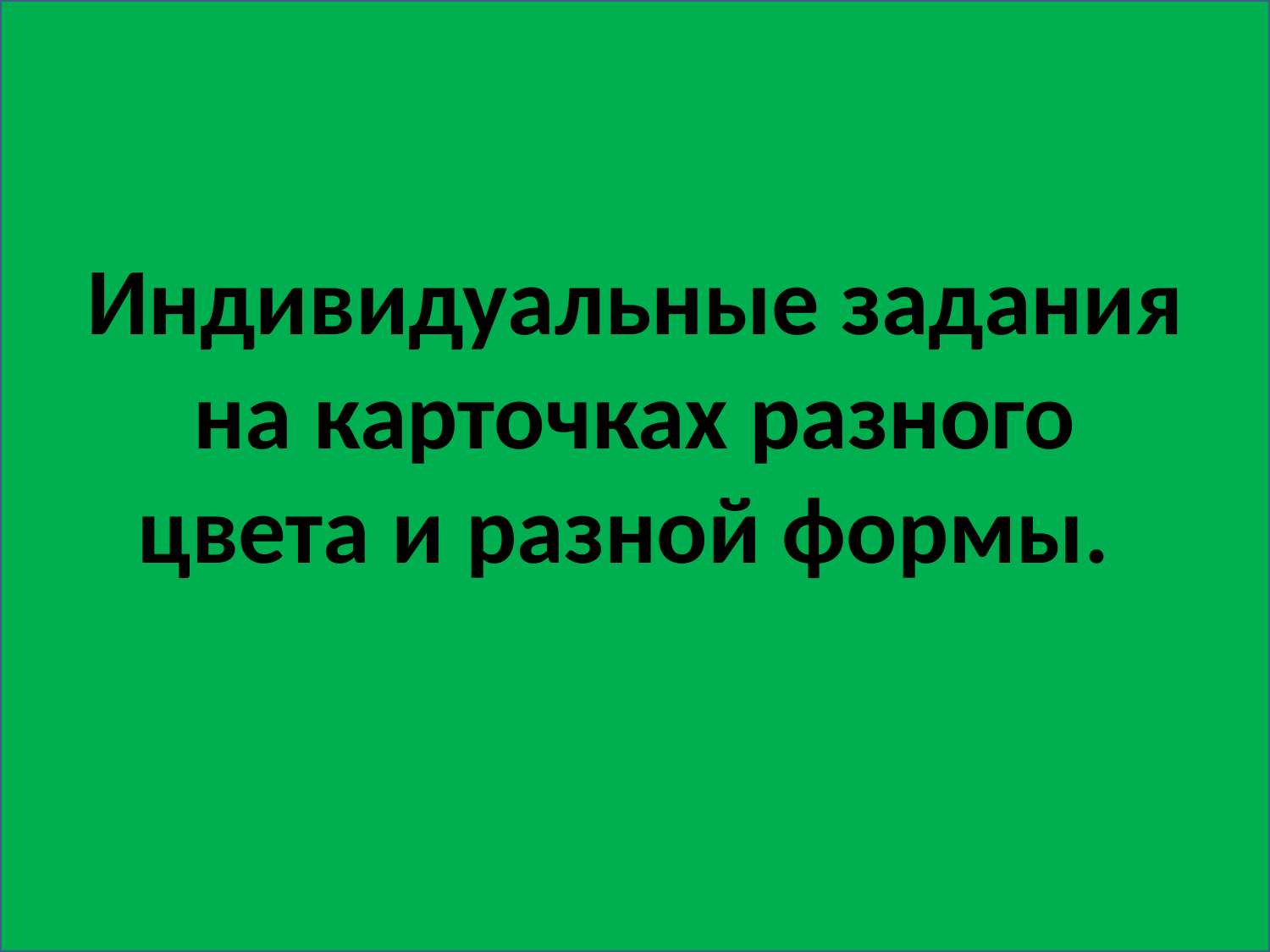

# Индивидуальные задания на карточках разного цвета и разной формы.